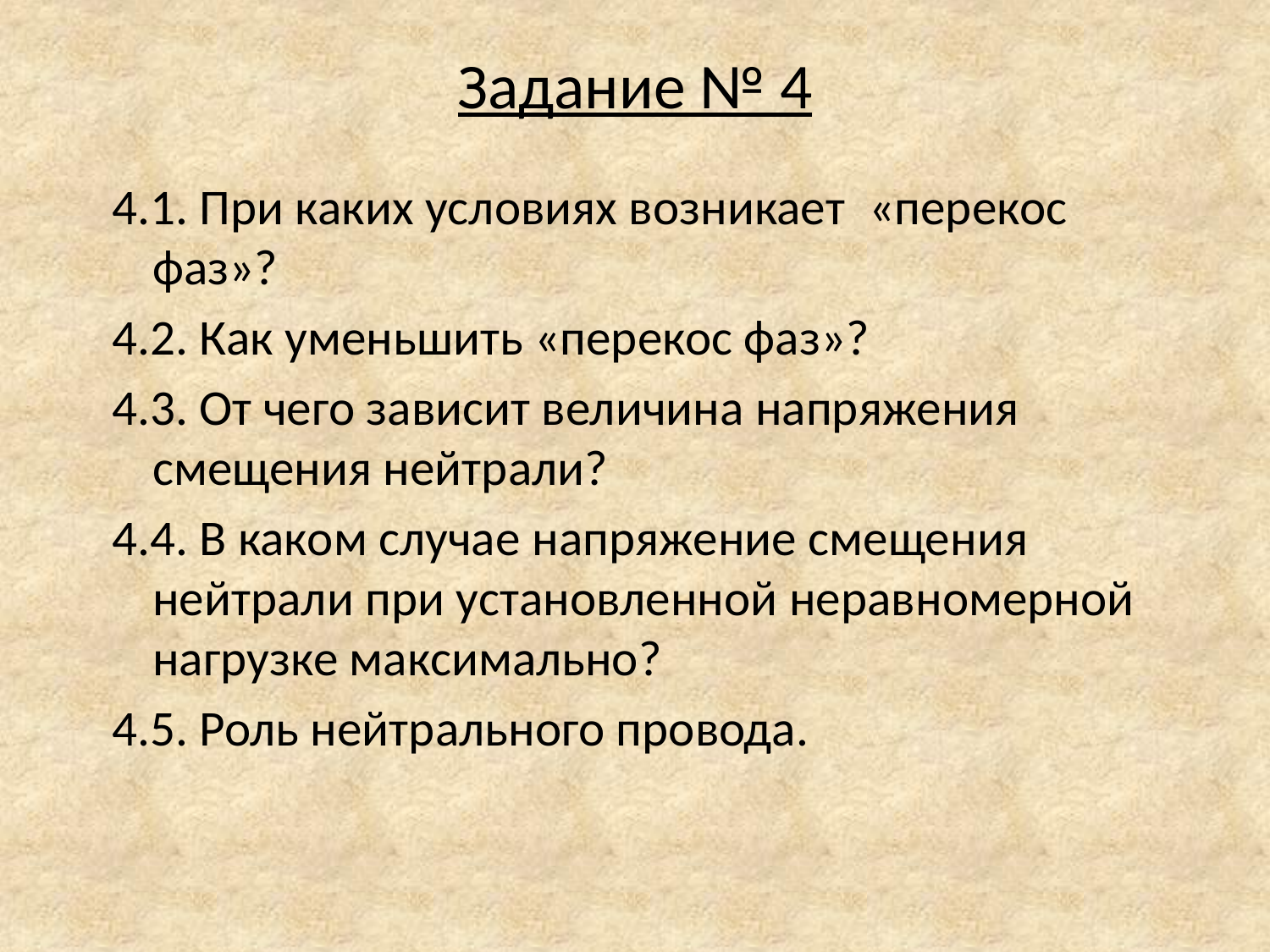

# Задание № 4
4.1. При каких условиях возникает  «перекос фаз»?
4.2. Как уменьшить «перекос фаз»?
4.3. От чего зависит величина напряжения смещения нейтрали?
4.4. В каком случае напряжение смещения нейтрали при установленной неравномерной нагрузке максимально?
4.5. Роль нейтрального провода.